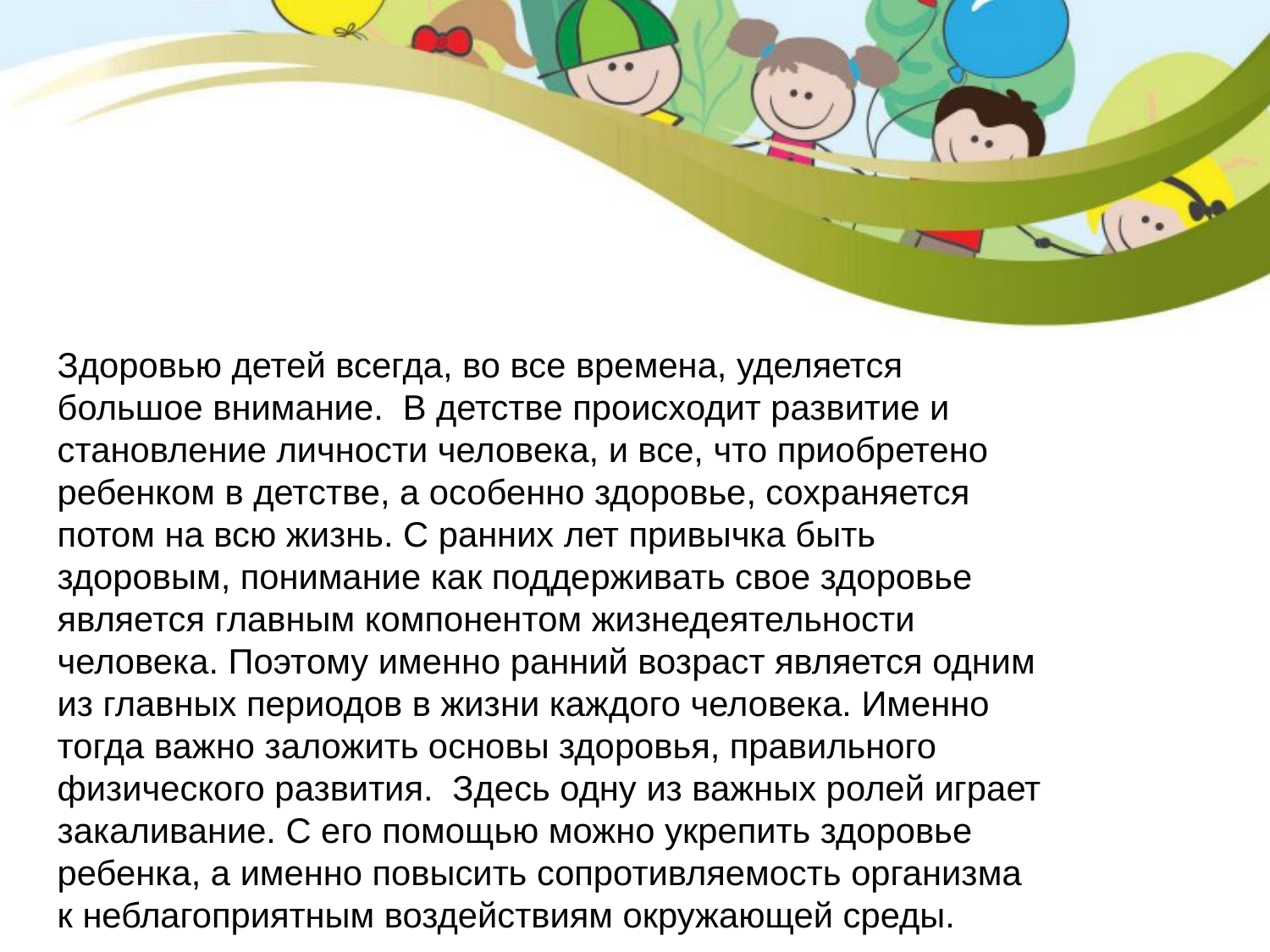

Здоровью детей всегда, во все времена, уделяется большое внимание.  В детстве происходит развитие и становление личности человека, и все, что приобретено ребенком в детстве, а особенно здоровье, сохраняется потом на всю жизнь. С ранних лет привычка быть здоровым, понимание как поддерживать свое здоровье является главным компонентом жизнедеятельности человека. Поэтому именно ранний возраст является одним из главных периодов в жизни каждого человека. Именно тогда важно заложить основы здоровья, правильного физического развития.  Здесь одну из важных ролей играет закаливание. С его помощью можно укрепить здоровье ребенка, а именно повысить сопротивляемость организма к неблагоприятным воздействиям окружающей среды.